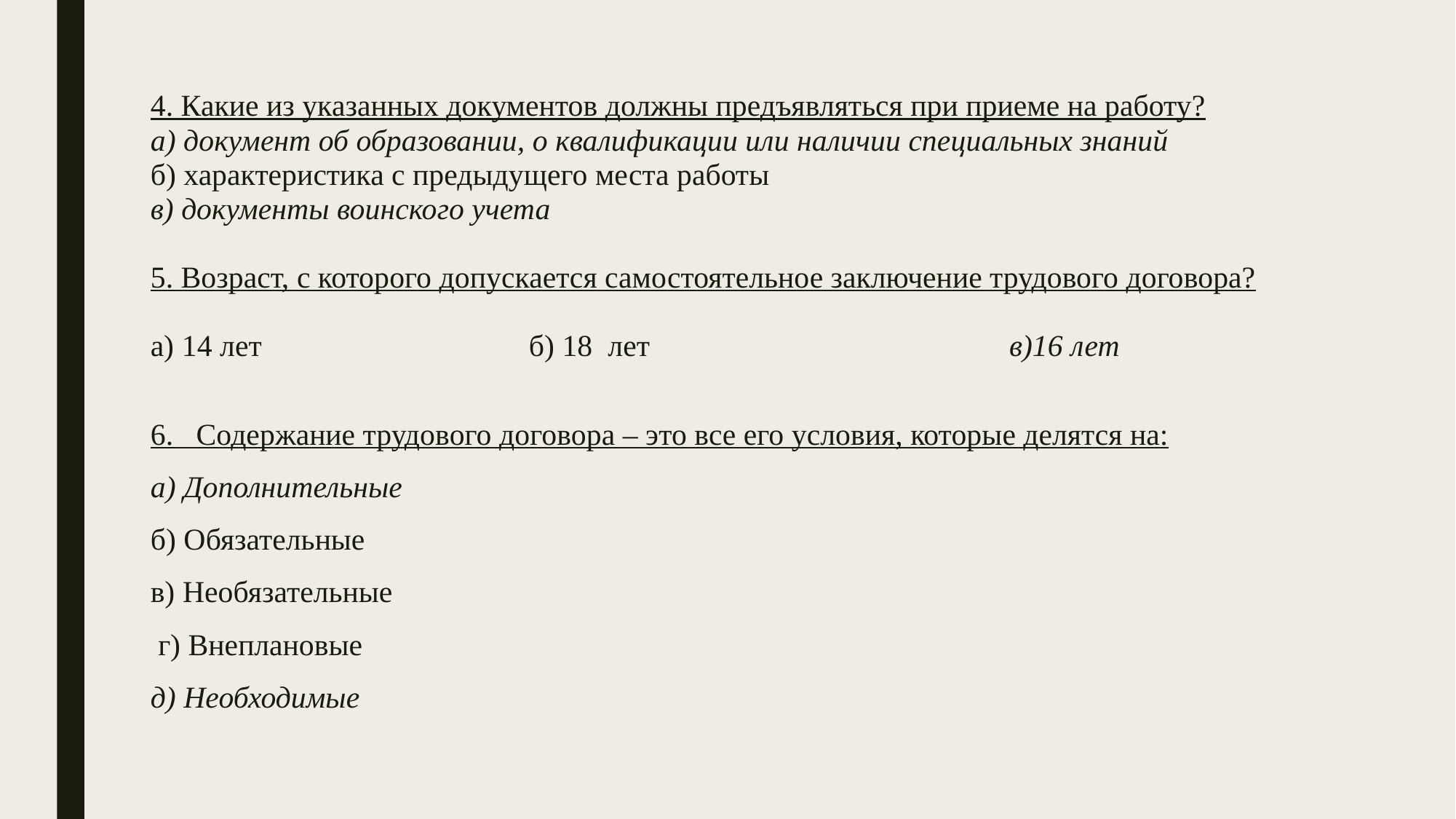

4. Какие из указанных документов должны предъявляться при приеме на работу?
а) документ об образовании, о квалификации или наличии специальных знаний
б) характеристика с предыдущего места работы
в) документы воинского учета
 
5. Возраст, с которого допускается самостоятельное заключение трудового договора?
а) 14 лет                                   б) 18  лет                                               в)16 лет
6.   Содержание трудового договора – это все его условия, которые делятся на:
а) Дополнительные
б) Обязательные
в) Необязательные
 г) Внеплановые
д) Необходимые